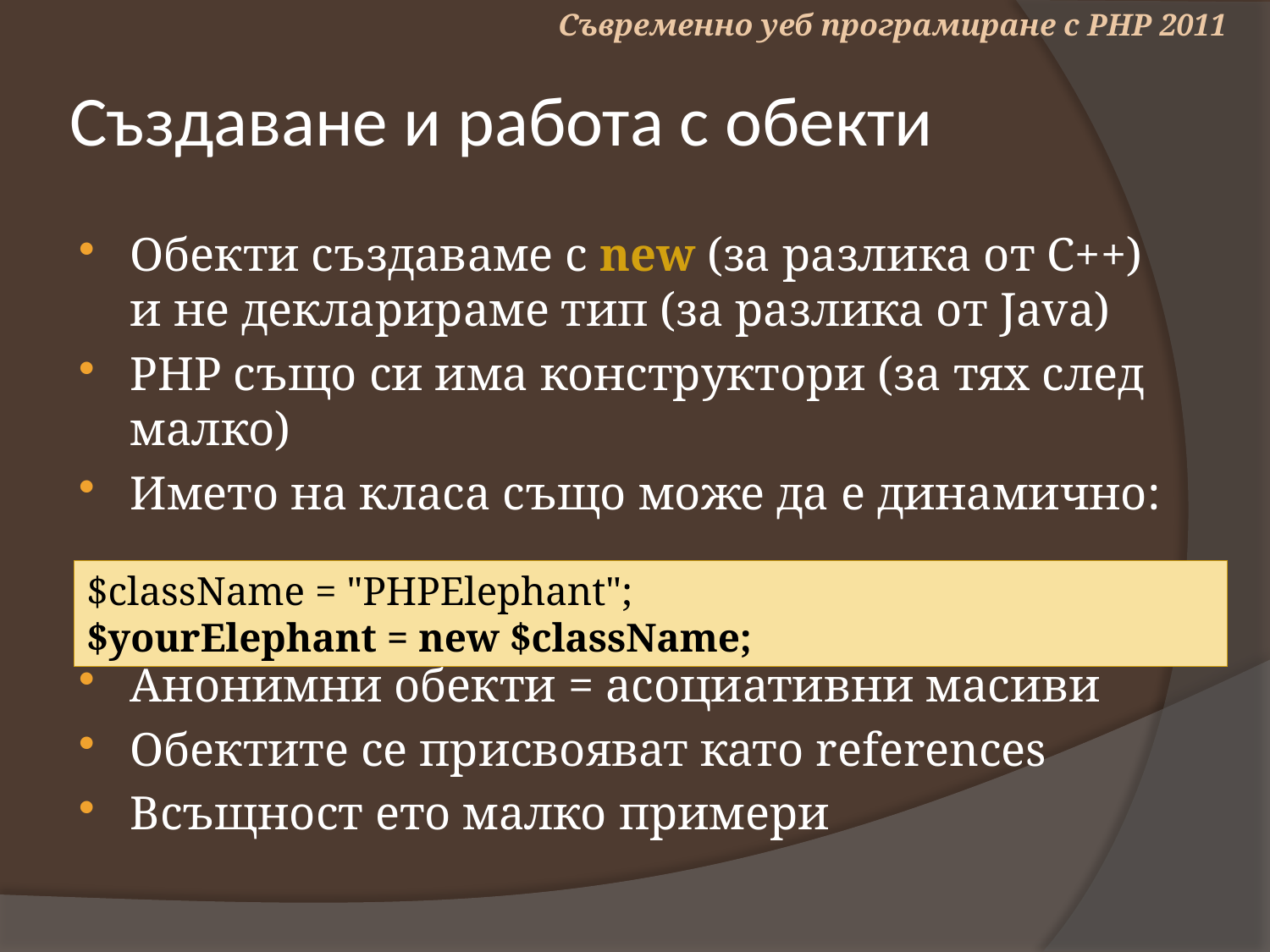

Съвременно уеб програмиране с PHP 2011
# Създаване и работа с обекти
Обекти създаваме с new (за разлика от C++) и не декларираме тип (за разлика от Java)
PHP също си има конструктори (за тях след малко)
Името на класа също може да е динамично:

Анонимни обекти = асоциативни масиви
Обектите се присвояват като references
Всъщност ето малко примери
$className = "PHPElephant";
$yourElephant = new $className;